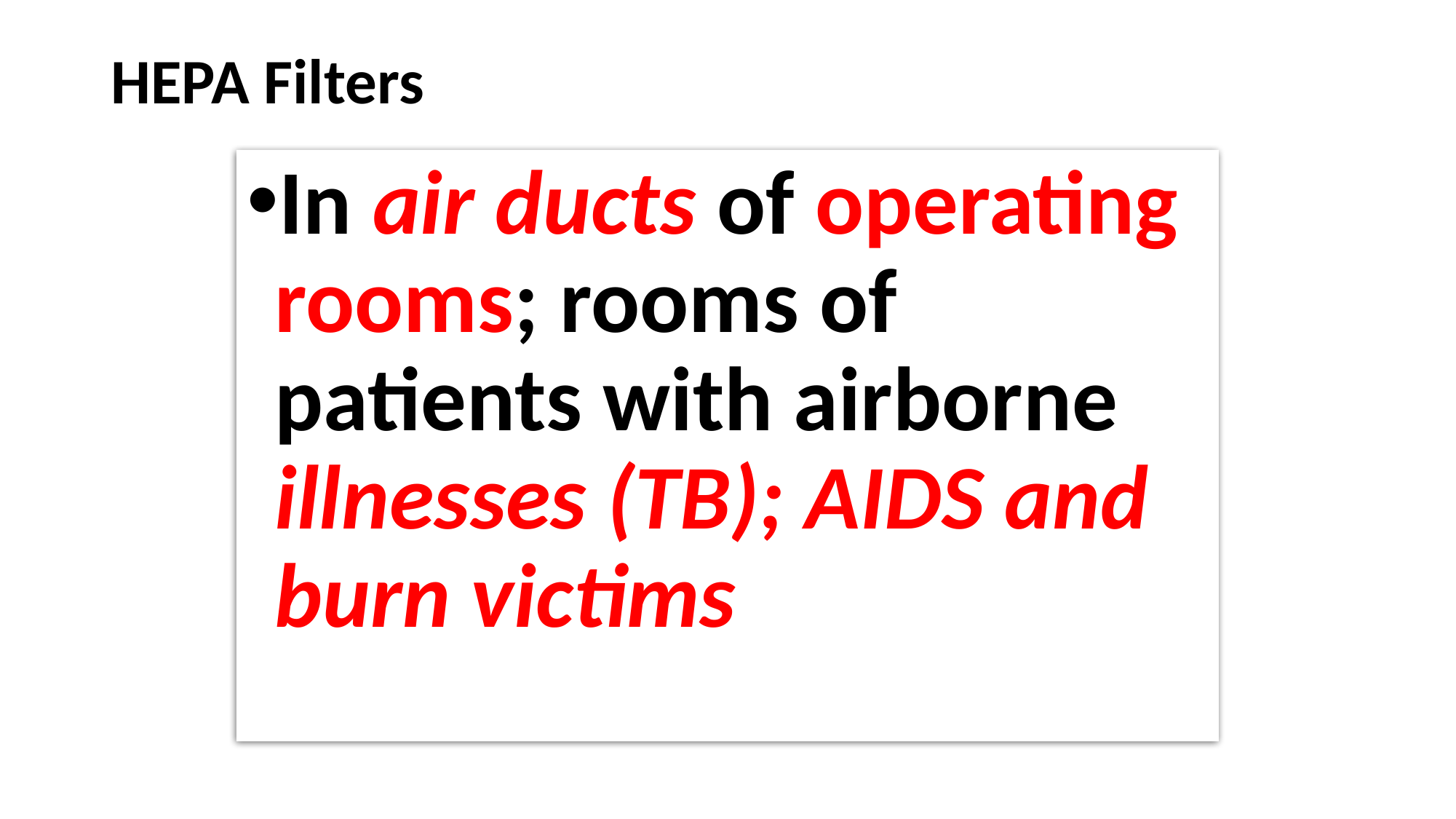

# HEPA Filters
In air ducts of operating rooms; rooms of patients with airborne illnesses (TB); AIDS and burn victims